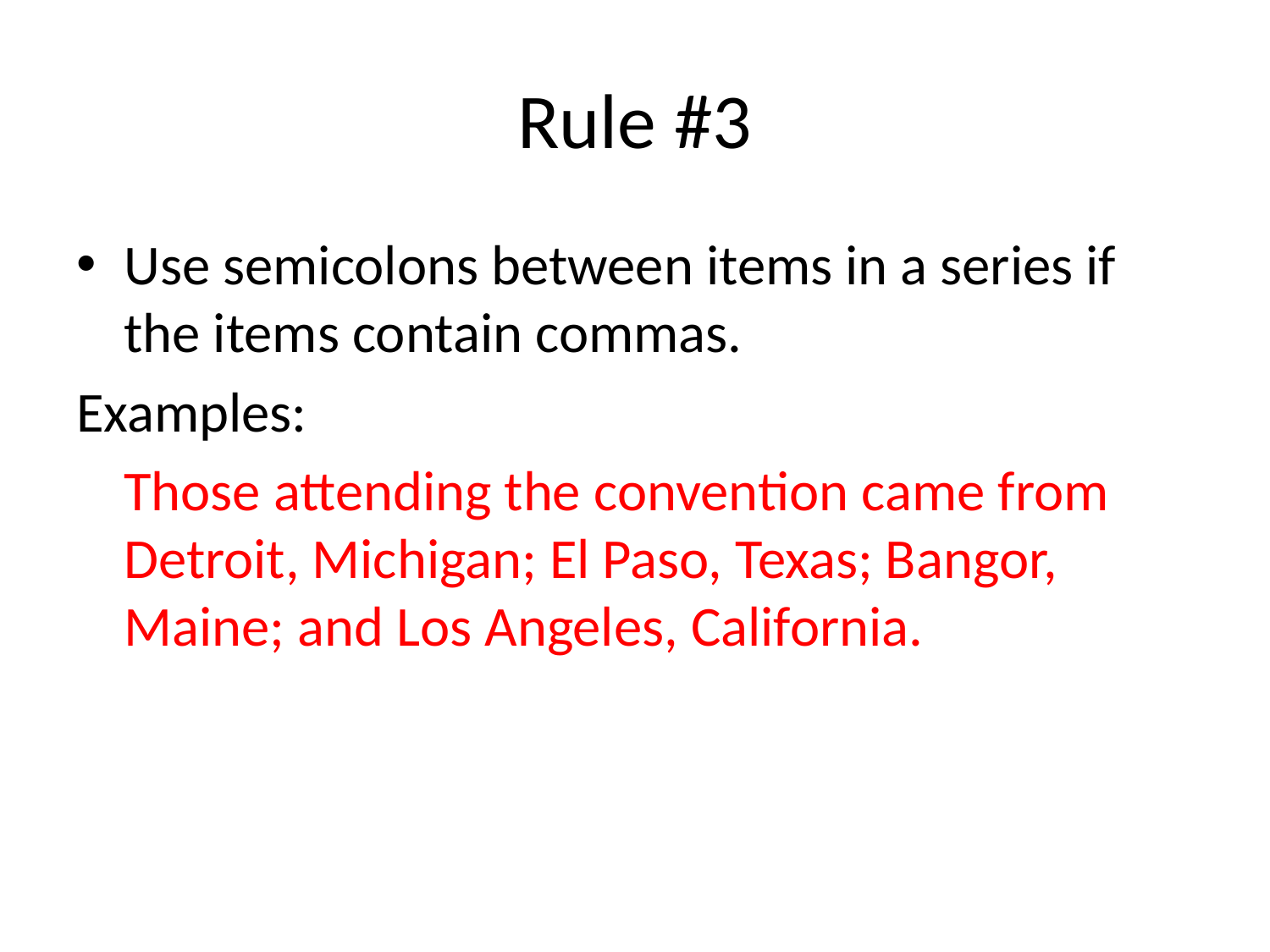

# Rule #3
Use semicolons between items in a series if the items contain commas.
Examples:
	Those attending the convention came from Detroit, Michigan; El Paso, Texas; Bangor, Maine; and Los Angeles, California.